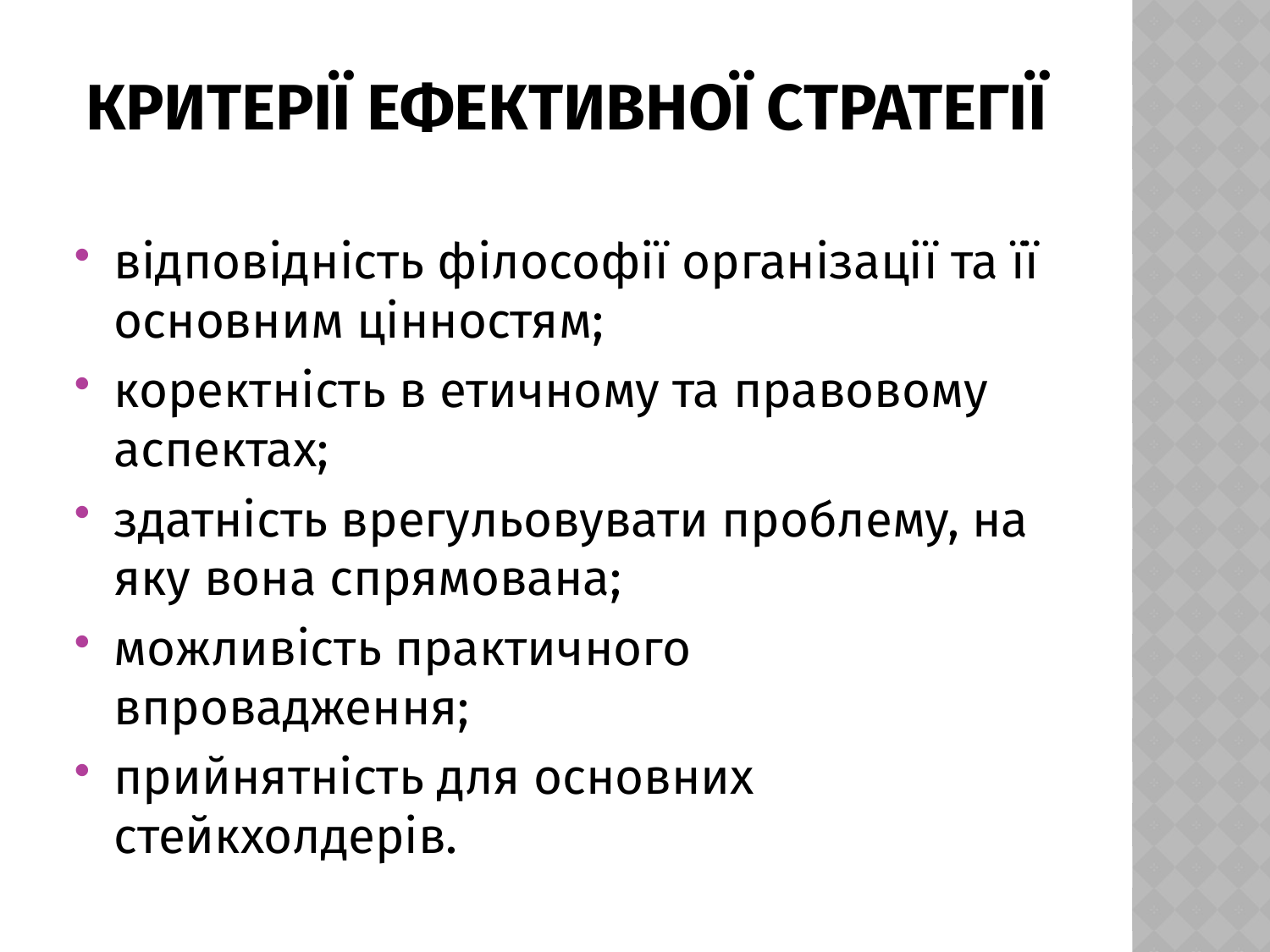

# Критерії ефективної стратегії
відповідність філософії організації та її основним цінностям;
коректність в етичному та правовому аспектах;
здатність врегульовувати проблему, на яку вона спрямована;
можливість практичного впровадження;
прийнятність для основних стейкхолдерів.